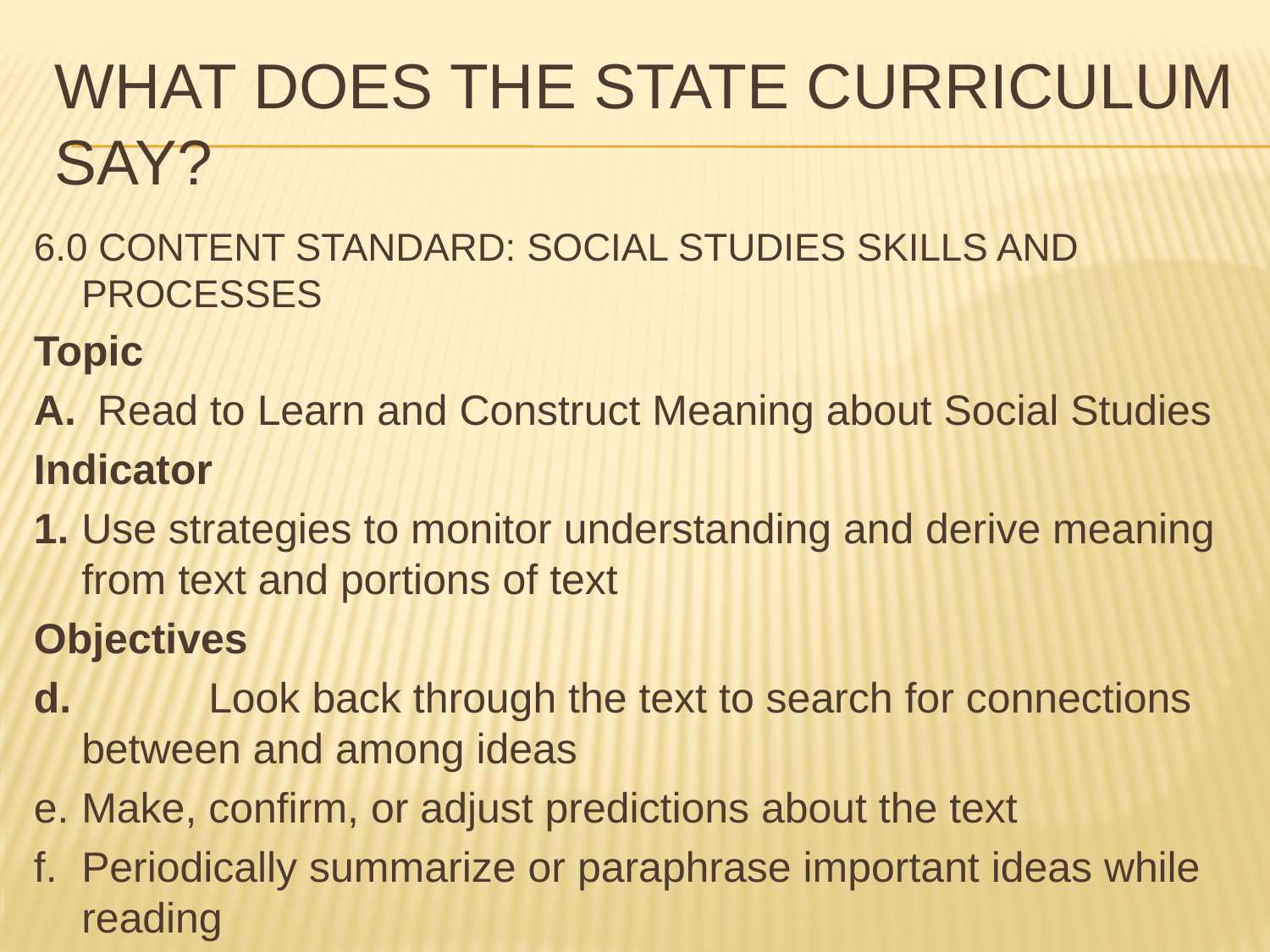

# What Does the State Curriculum Say?
6.0 CONTENT STANDARD: SOCIAL STUDIES SKILLS AND PROCESSES
Topic
A.	Read to Learn and Construct Meaning about Social Studies
Indicator
1.	Use strategies to monitor understanding and derive meaning from text and portions of text
Objectives
d. 	Look back through the text to search for connections between and among ideas
e.	Make, confirm, or adjust predictions about the text
f.	Periodically summarize or paraphrase important ideas while reading